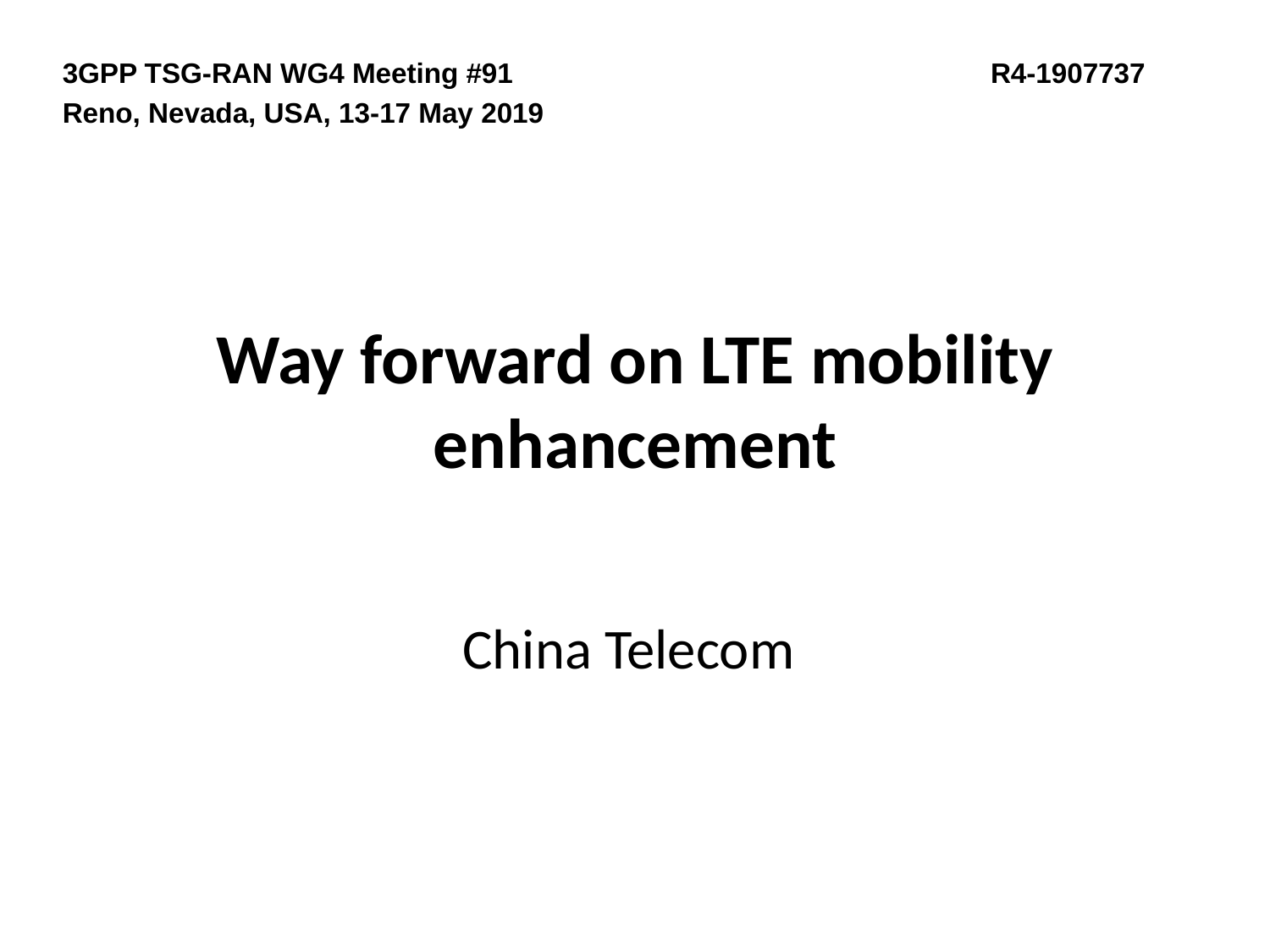

3GPP TSG-RAN WG4 Meeting #91	                            	          	     R4-1907737
Reno, Nevada, USA, 13-17 May 2019
# Way forward on LTE mobility enhancement
China Telecom